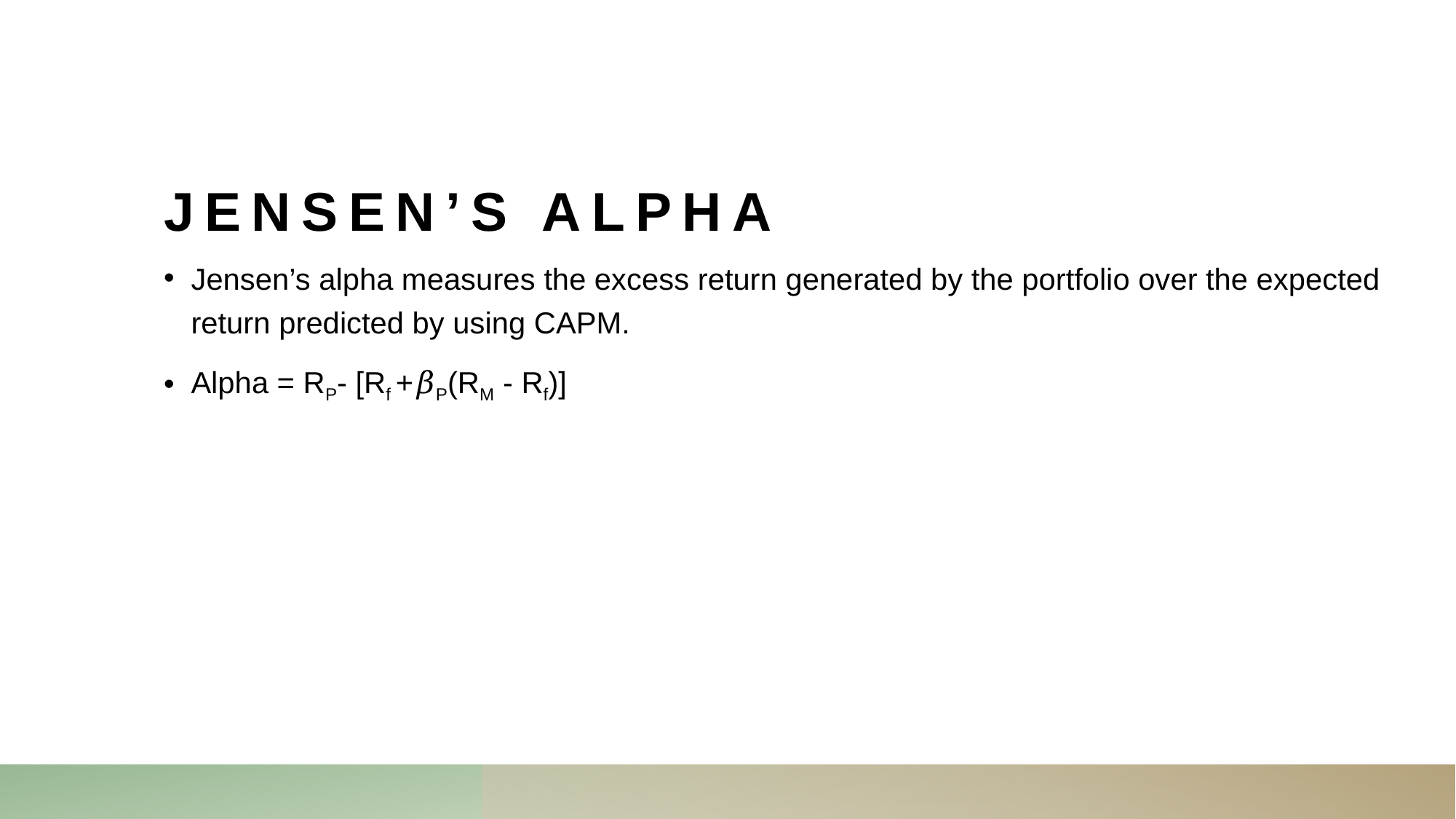

# Jensen’s alpha
Jensen’s alpha measures the excess return generated by the portfolio over the expected return predicted by using CAPM.
Alpha = RP- [Rf +𝛽P(RM - Rf)]